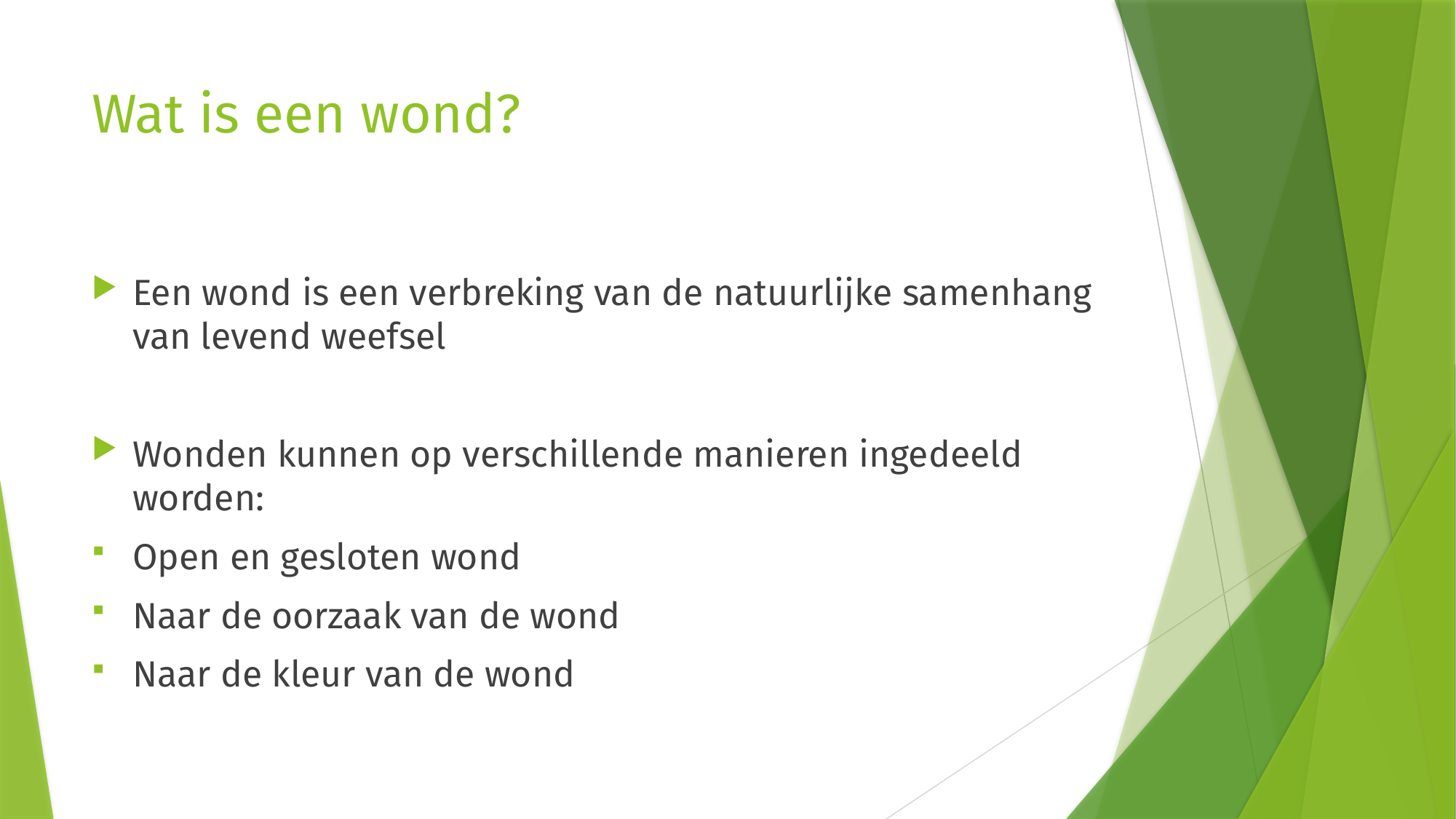

# Wat is een wond?
Een wond is een verbreking van de natuurlijke samenhang van levend weefsel

Wonden kunnen op verschillende manieren ingedeeld worden:
Open en gesloten wond
Naar de oorzaak van de wond
Naar de kleur van de wond